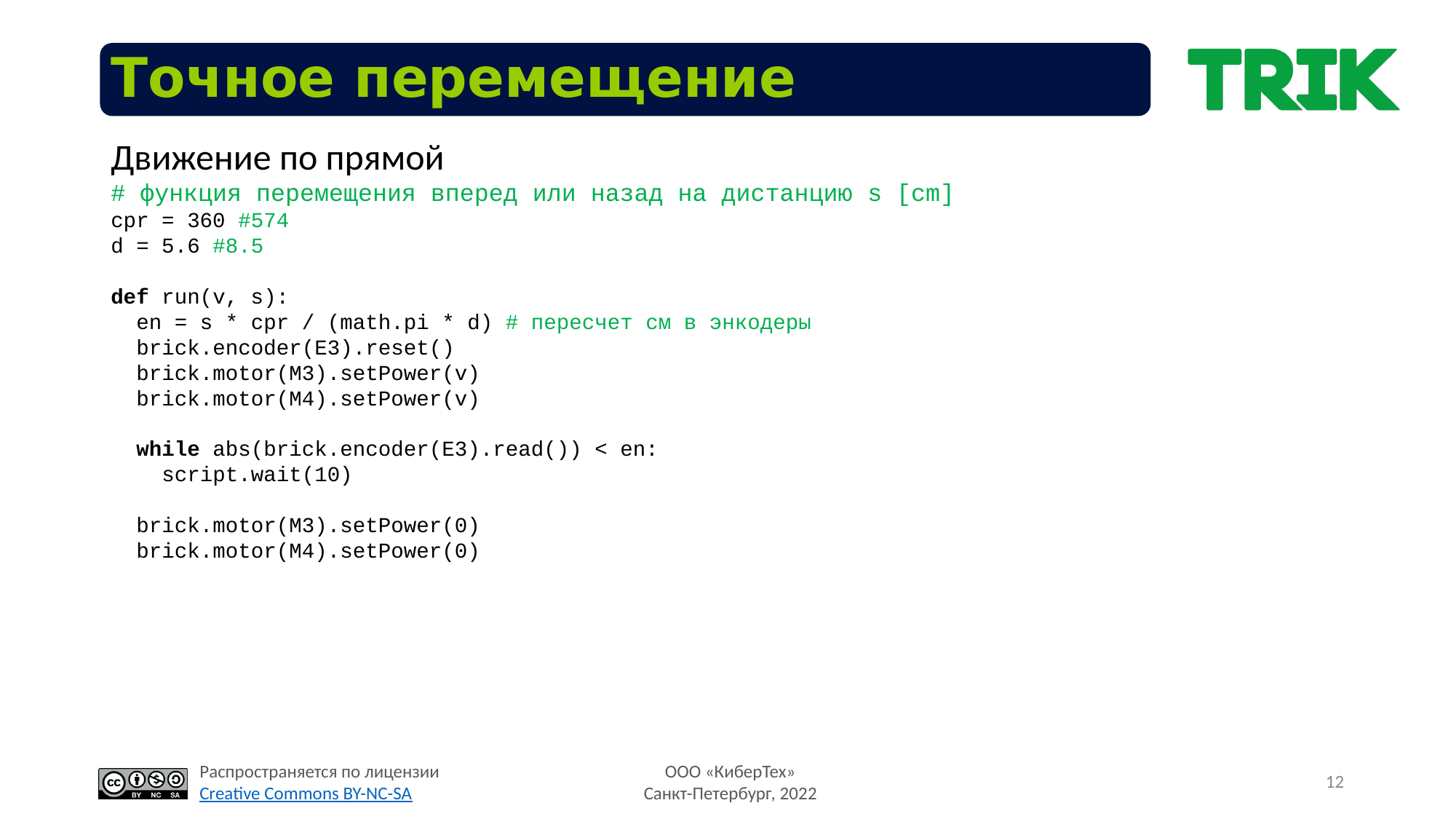

# Точное перемещение
Движение по прямой
# функция перемещения вперед или назад на дистанцию s [cm]
cpr = 360 #574
d = 5.6 #8.5

def run(v, s):
  en = s * cpr / (math.pi * d) # пересчет см в энкодеры
  brick.encoder(E3).reset()
  brick.motor(M3).setPower(v)
  brick.motor(M4).setPower(v)

  while abs(brick.encoder(E3).read()) < en:
    script.wait(10)

  brick.motor(M3).setPower(0)
  brick.motor(M4).setPower(0)
12